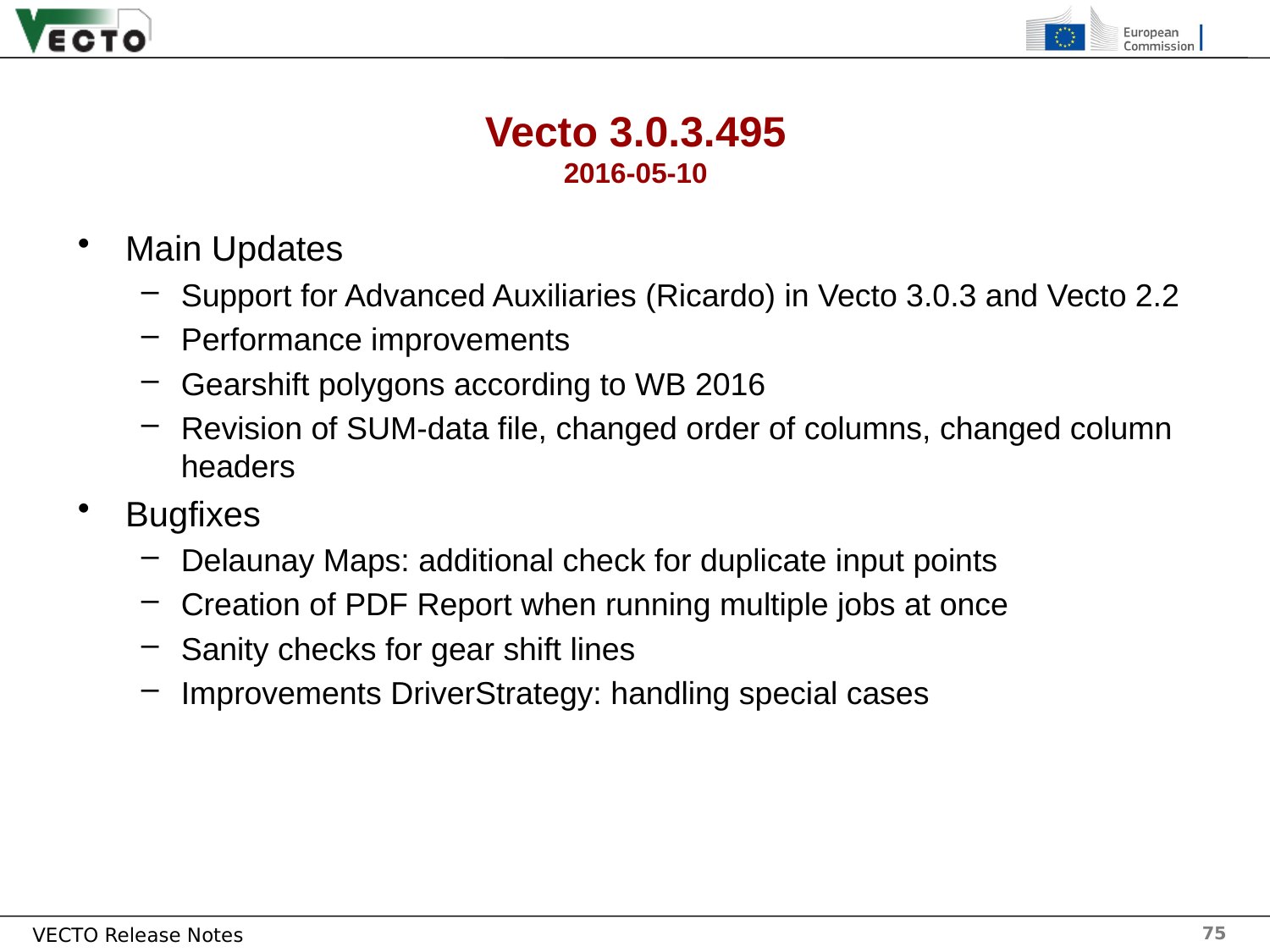

# Vecto 3.0.3.495 2016-05-10
Main Updates
Support for Advanced Auxiliaries (Ricardo) in Vecto 3.0.3 and Vecto 2.2
Performance improvements
Gearshift polygons according to WB 2016
Revision of SUM-data file, changed order of columns, changed column headers
Bugfixes
Delaunay Maps: additional check for duplicate input points
Creation of PDF Report when running multiple jobs at once
Sanity checks for gear shift lines
Improvements DriverStrategy: handling special cases